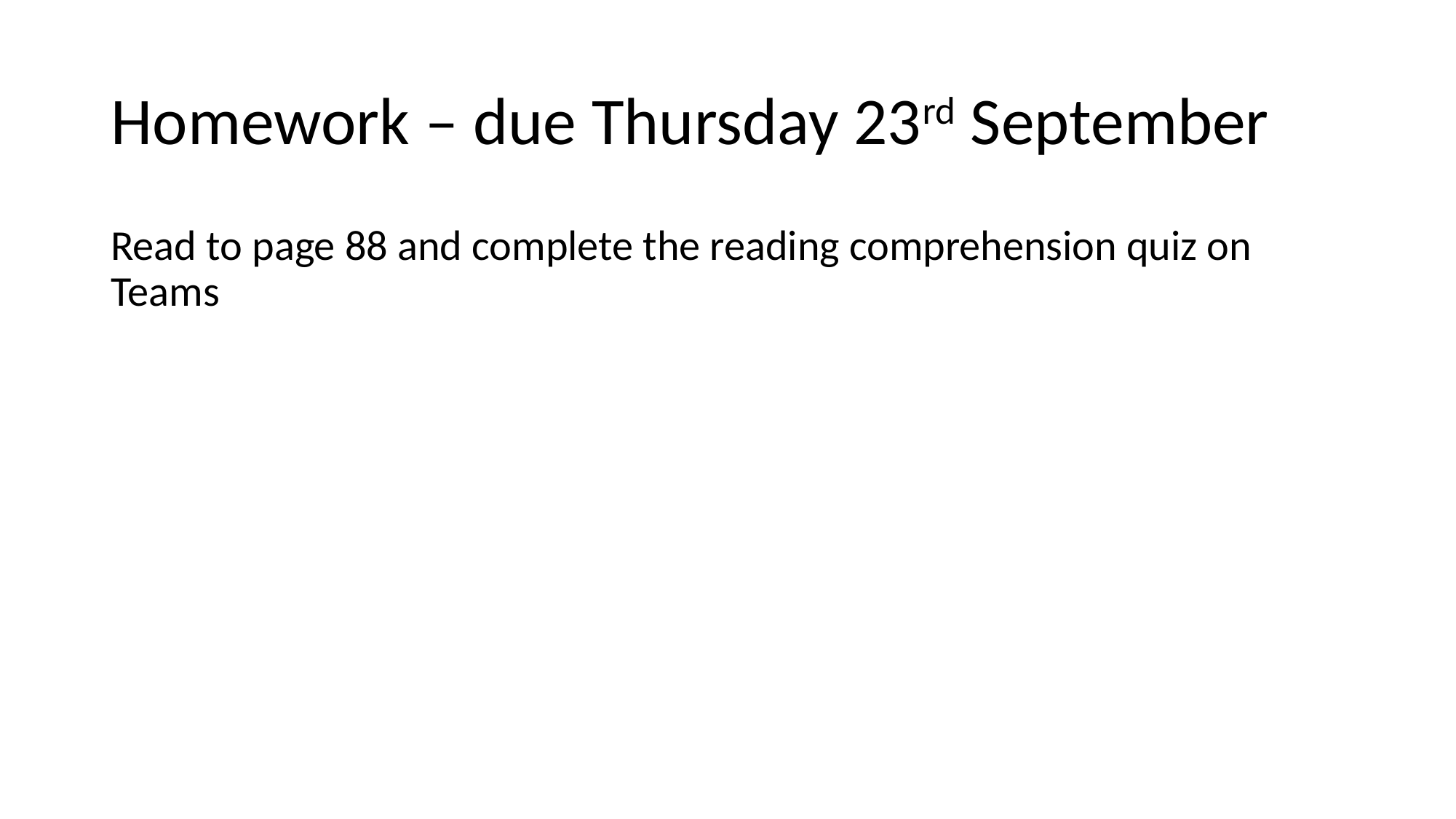

# Homework – due Thursday 23rd September
Read to page 88 and complete the reading comprehension quiz on Teams